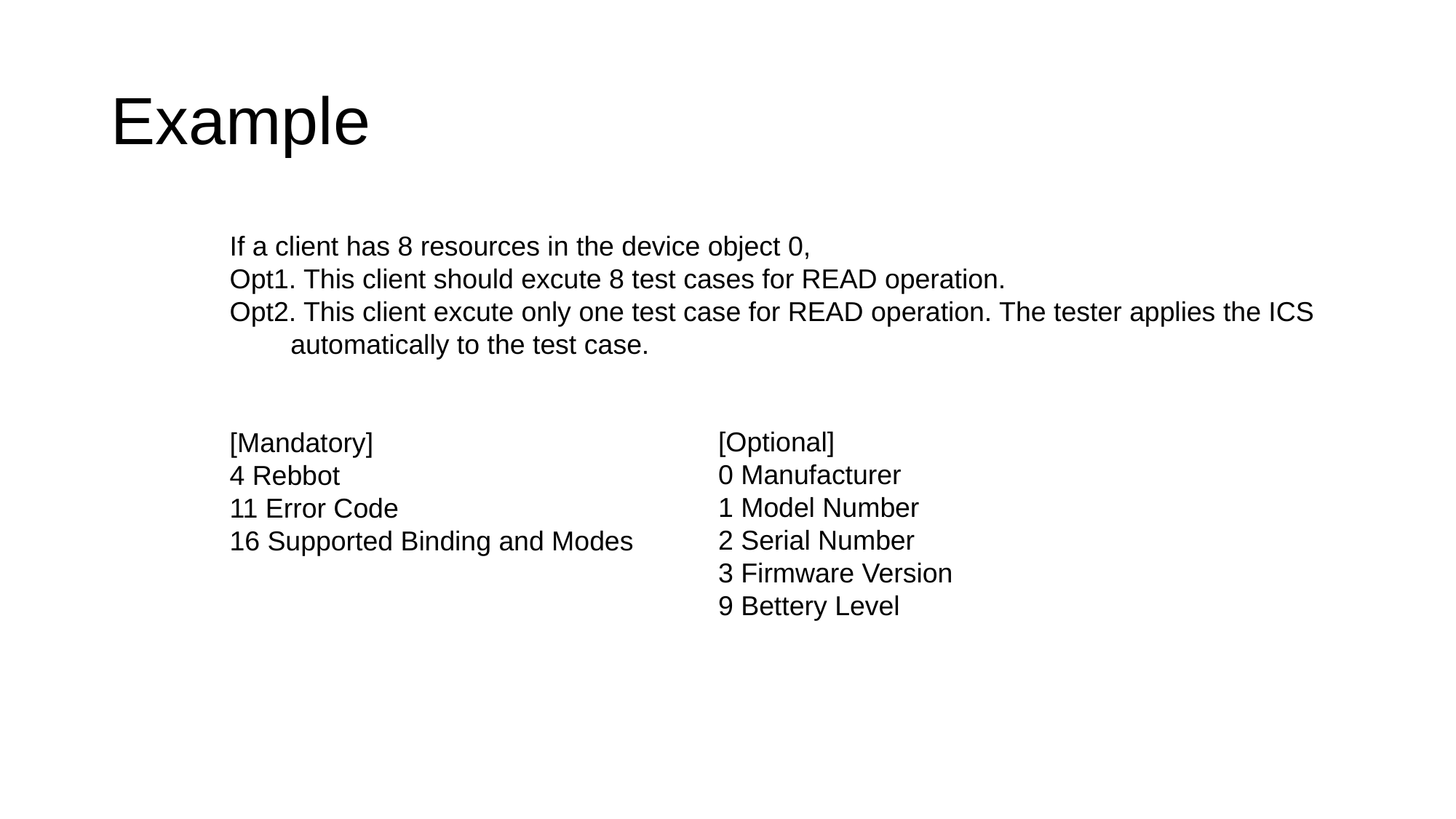

# Example
If a client has 8 resources in the device object 0,
Opt1. This client should excute 8 test cases for READ operation.
Opt2. This client excute only one test case for READ operation. The tester applies the ICS
        automatically to the test case.

[Mandatory]
4 Rebbot
11 Error Code
16 Supported Binding and Modes
[Optional]
0 Manufacturer
1 Model Number
2 Serial Number
3 Firmware Version
9 Bettery Level